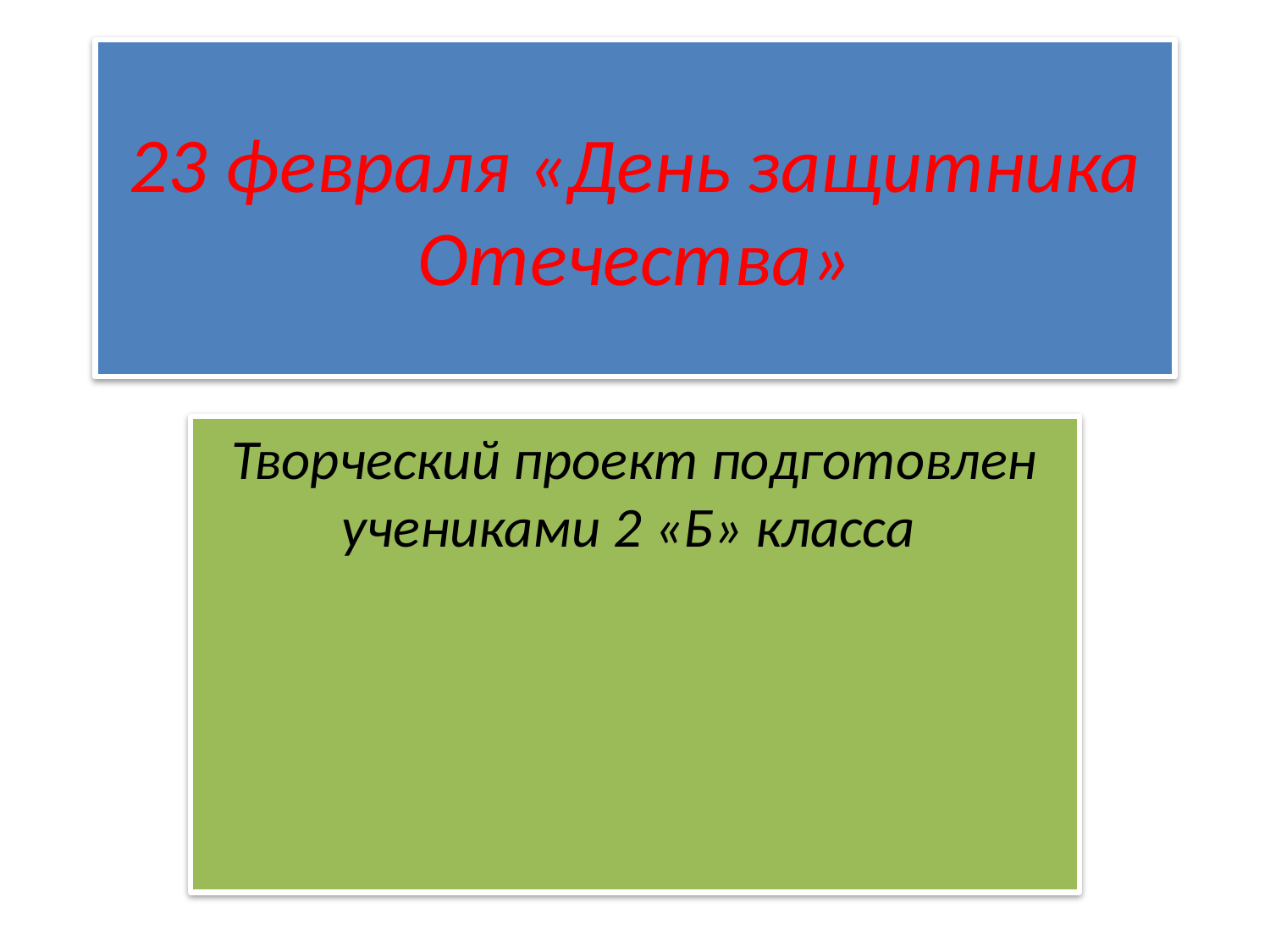

# 23 февраля «День защитника Отечества»
Творческий проект подготовлен учениками 2 «Б» класса